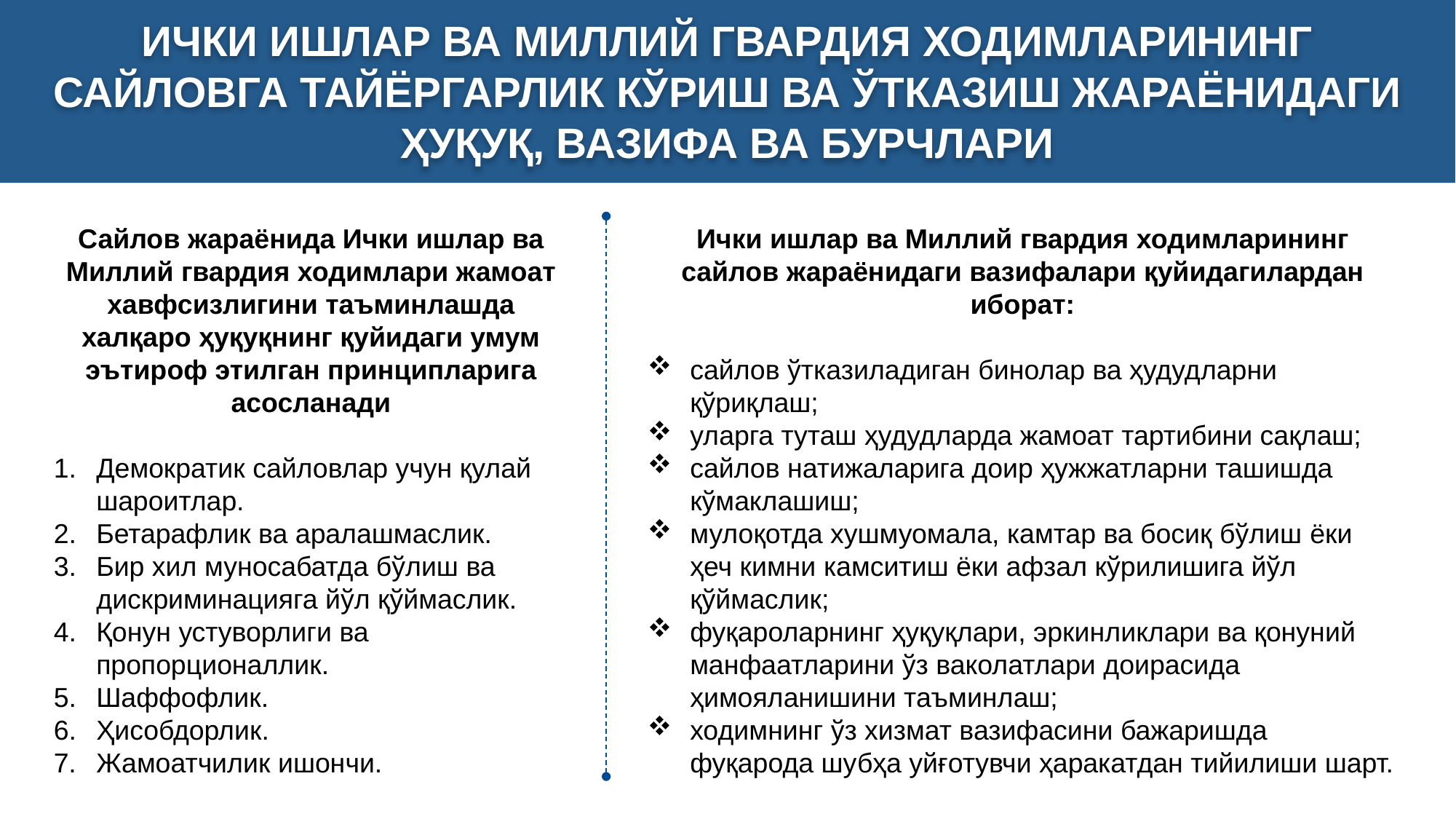

ИЧКИ ИШЛАР ВА МИЛЛИЙ ГВАРДИЯ ХОДИМЛАРИНИНГ САЙЛОВГА ТАЙЁРГАРЛИК КЎРИШ ВА ЎТКАЗИШ ЖАРАЁНИДАГИ ҲУҚУҚ, ВАЗИФА ВА БУРЧЛАРИ

Сайлов жараёнида Ички ишлар ва Миллий гвардия ходимлари жамоат хавфсизлигини таъминлашда халқаро ҳуқуқнинг қуйидаги умум эътироф этилган принципларига асосланади

Демократик сайловлар учун қулай шароитлар.
Бетарафлик ва аралашмаслик.
Бир хил муносабатда бўлиш ва дискриминацияга йўл қўймаслик.
Қонун устуворлиги ва пропорционаллик.
Шаффофлик.
Ҳисобдорлик.
7.	Жамоатчилик ишончи.
Ички ишлар ва Миллий гвардия ходимларининг сайлов жараёнидаги вазифалари қуйидагилардан иборат:

сайлов ўтказиладиган бинолар ва ҳудудларни қўриқлаш;
уларга туташ ҳудудларда жамоат тартибини сақлаш;
сайлов натижаларига доир ҳужжатларни ташишда кўмаклашиш;
мулоқотда хушмуомала, камтар ва босиқ бўлиш ёки ҳеч кимни камситиш ёки афзал кўрилишига йўл қўймаслик;
фуқароларнинг ҳуқуқлари, эркинликлари ва қонуний манфаатларини ўз ваколатлари доирасида ҳимояланишини таъминлаш;
ходимнинг ўз хизмат вазифасини бажаришда фуқарода шубҳа уйғотувчи ҳаракатдан тийилиши шарт.